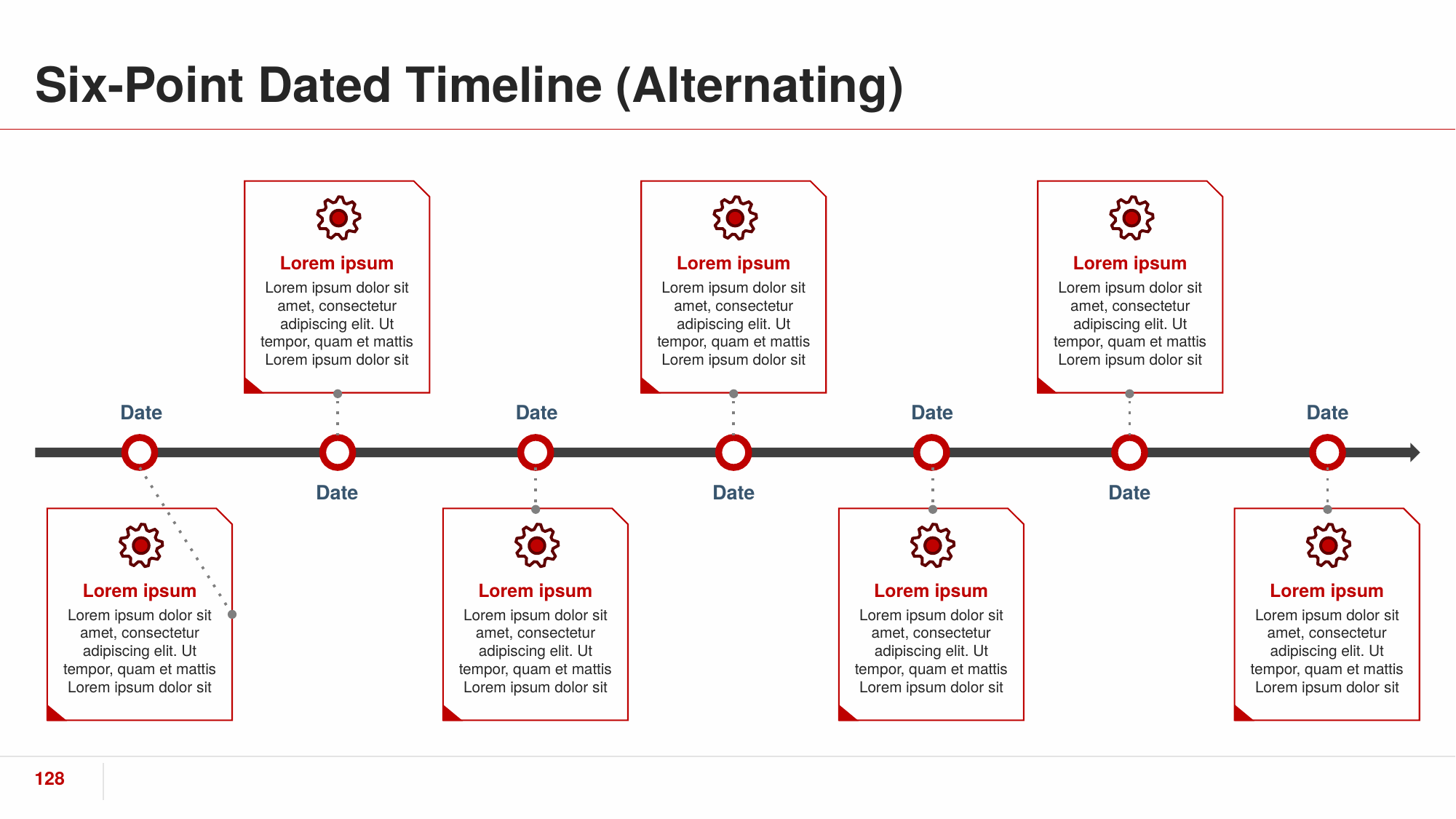

# Six-Point Dated Timeline (Alternating)

Lorem ipsum
Lorem ipsum dolor sit amet, consectetur adipiscing elit. Ut tempor, quam et mattis
Lorem ipsum dolor sit

Lorem ipsum
Lorem ipsum dolor sit amet, consectetur adipiscing elit. Ut tempor, quam et mattis
Lorem ipsum dolor sit

Lorem ipsum
Lorem ipsum dolor sit amet, consectetur adipiscing elit. Ut tempor, quam et mattis
Lorem ipsum dolor sit

Date
Date
Date
Date

Date
Date
Date

Lorem ipsum
Lorem ipsum dolor sit amet, consectetur adipiscing elit. Ut tempor, quam et mattis
Lorem ipsum dolor sit

Lorem ipsum
Lorem ipsum dolor sit amet, consectetur adipiscing elit. Ut tempor, quam et mattis
Lorem ipsum dolor sit

Lorem ipsum
Lorem ipsum dolor sit amet, consectetur adipiscing elit. Ut tempor, quam et mattis
Lorem ipsum dolor sit

Lorem ipsum
Lorem ipsum dolor sit amet, consectetur adipiscing elit. Ut tempor, quam et mattis
Lorem ipsum dolor sit

128